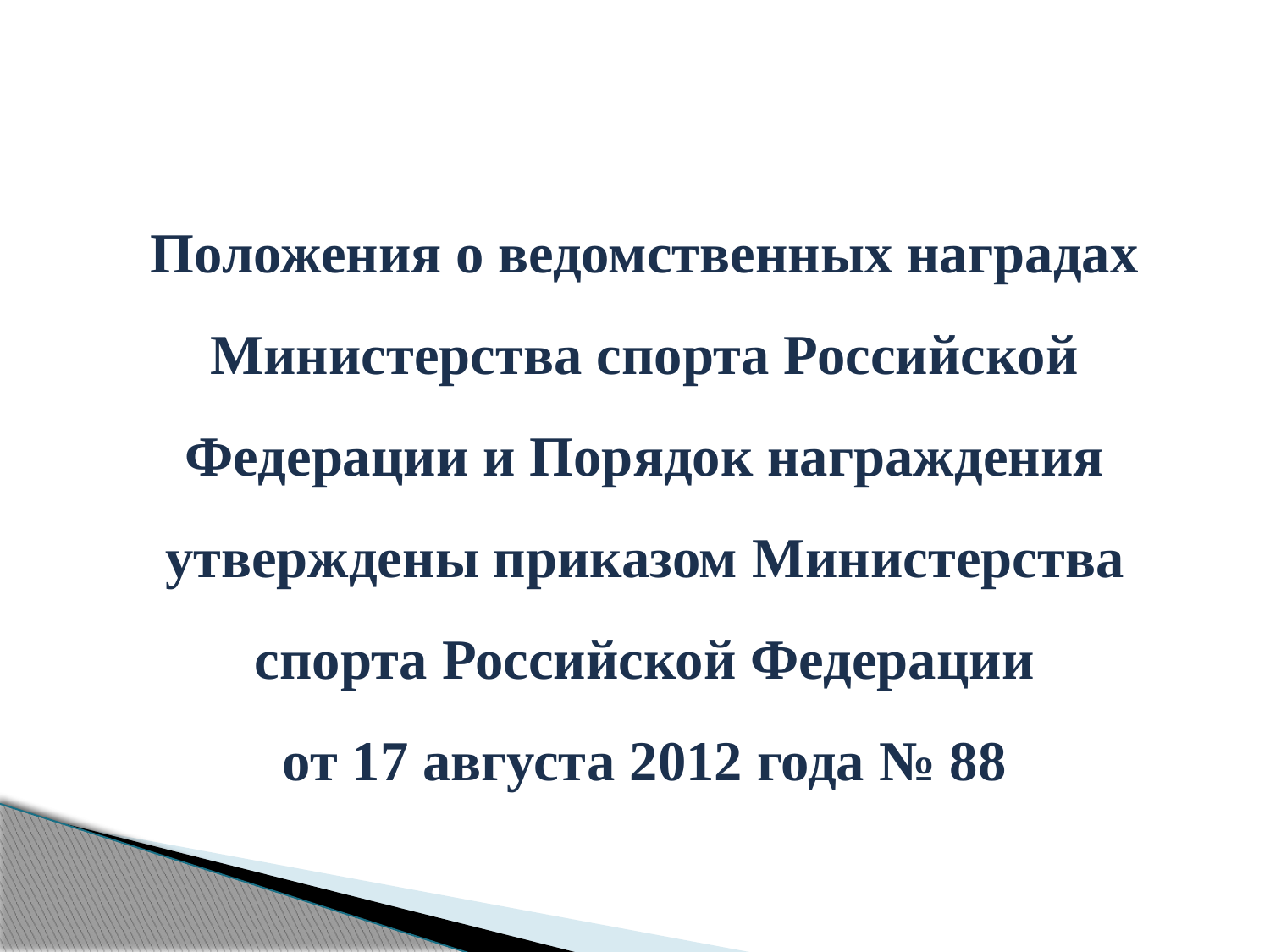

Положения о ведомственных наградах Министерства спорта Российской Федерации и Порядок награждения
утверждены приказом Министерства спорта Российской Федерации
от 17 августа 2012 года № 88